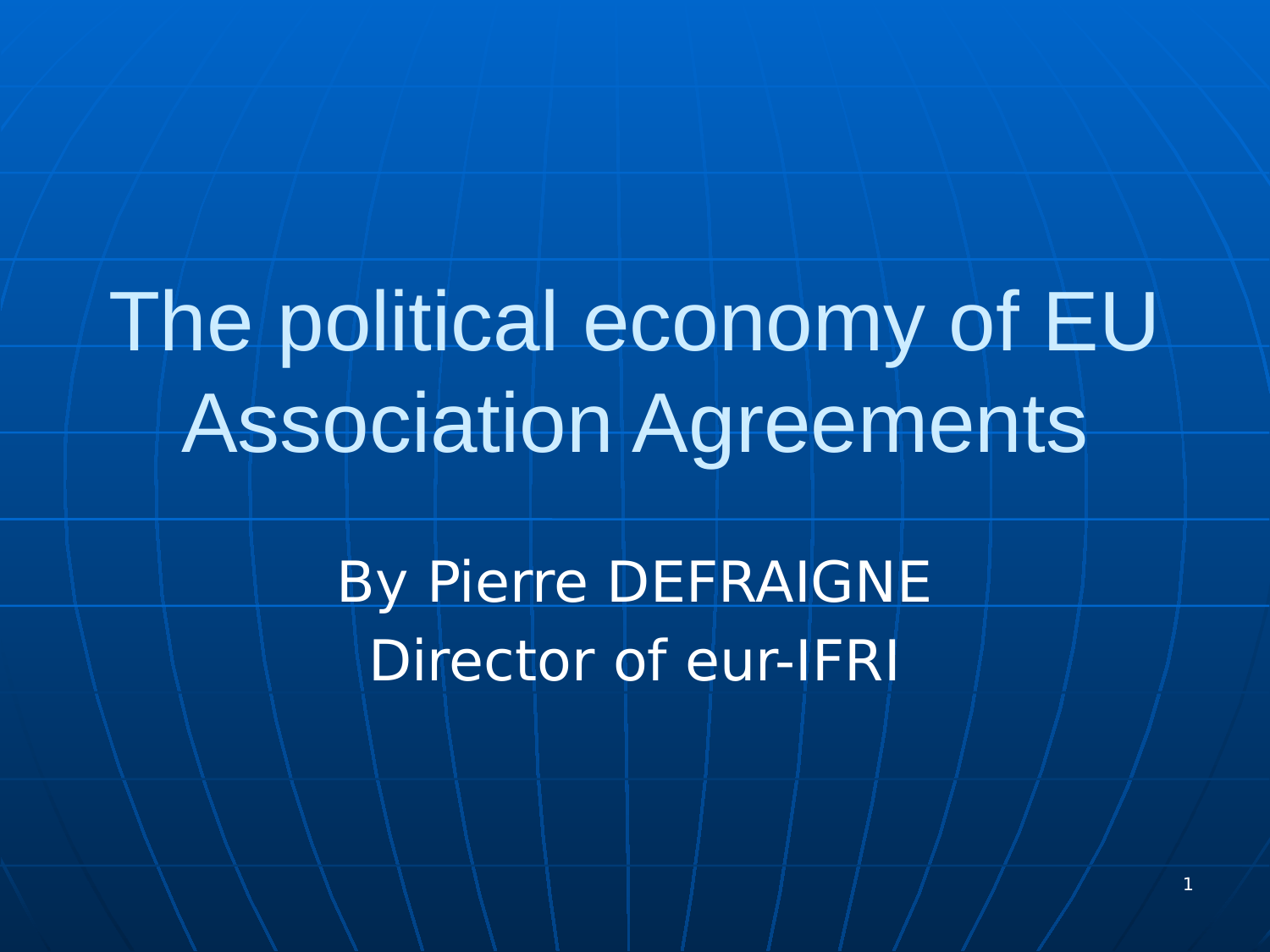

# The political economy of EU Association Agreements
By Pierre DEFRAIGNE
Director of eur-IFRI
1